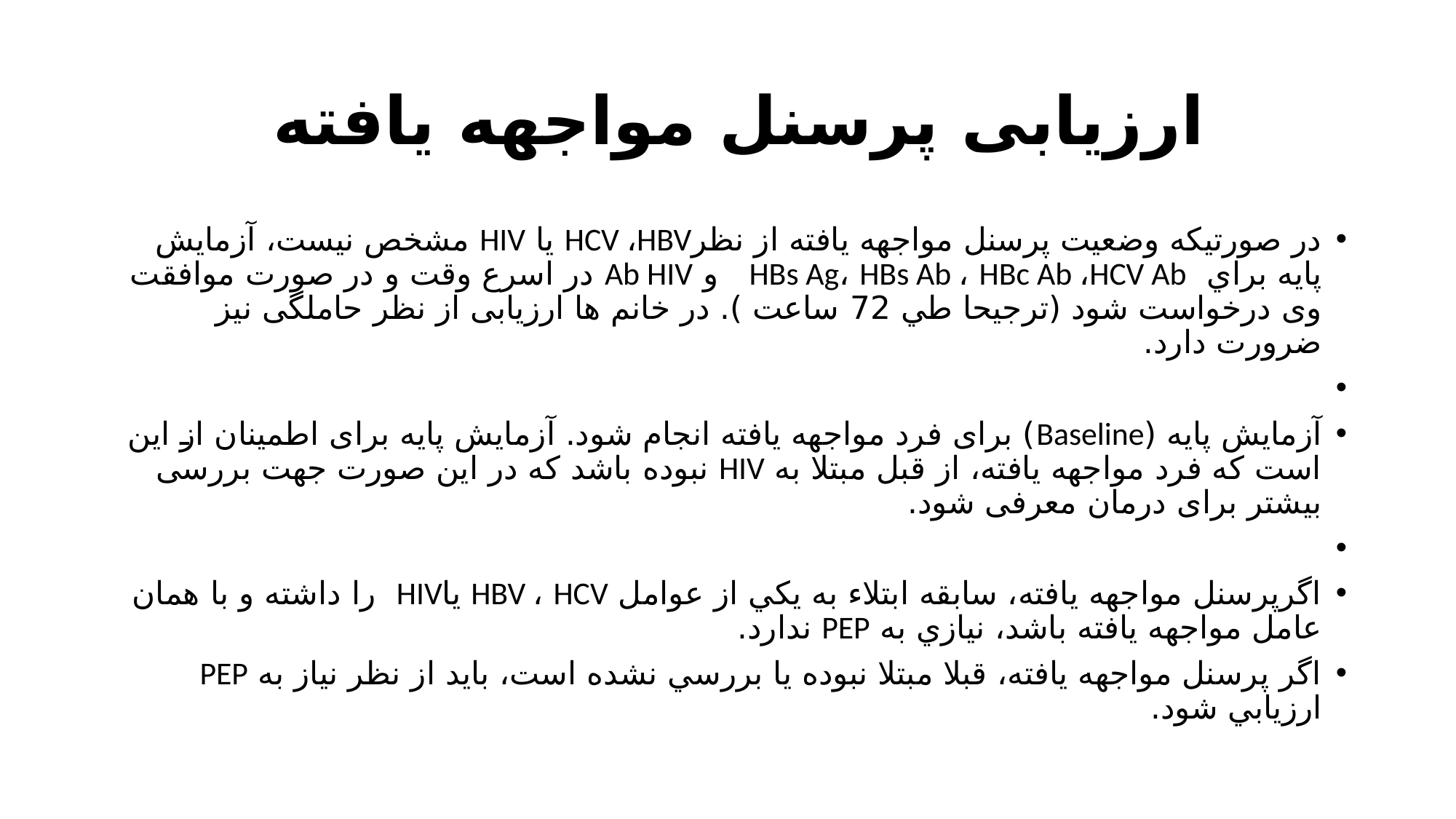

# ارزیابی پرسنل مواجهه یافته
در صورتيکه وضعيت پرسنل مواجهه يافته از نظرHCV ،HBV يا HIV مشخص نيست، آزمايش پايه براي  HBs Ag، HBs Ab ، HBc Ab ،HCV Ab   و Ab HIV در اسرع وقت و در صورت موافقت وی درخواست شود (ترجيحا طي 72 ساعت ). در خانم ها ارزیابی از نظر حاملگی نیز ضرورت دارد.

آزمایش پایه (Baseline) برای فرد مواجهه یافته انجام شود. آزمایش پایه برای اطمینان از این است که فرد مواجهه یافته، از قبل مبتلا به HIV نبوده باشد که در این صورت جهت بررسی بیشتر برای درمان معرفی شود.

اگرپرسنل مواجهه يافته، سابقه ابتلاء به يکي از عوامل HBV ، HCV ياHIV  را داشته و با همان عامل مواجهه يافته باشد، نيازي به PEP ندارد.
اگر پرسنل مواجهه يافته، قبلا مبتلا نبوده يا بررسي نشده است، بايد از نظر نياز به PEP  ارزيابي شود.